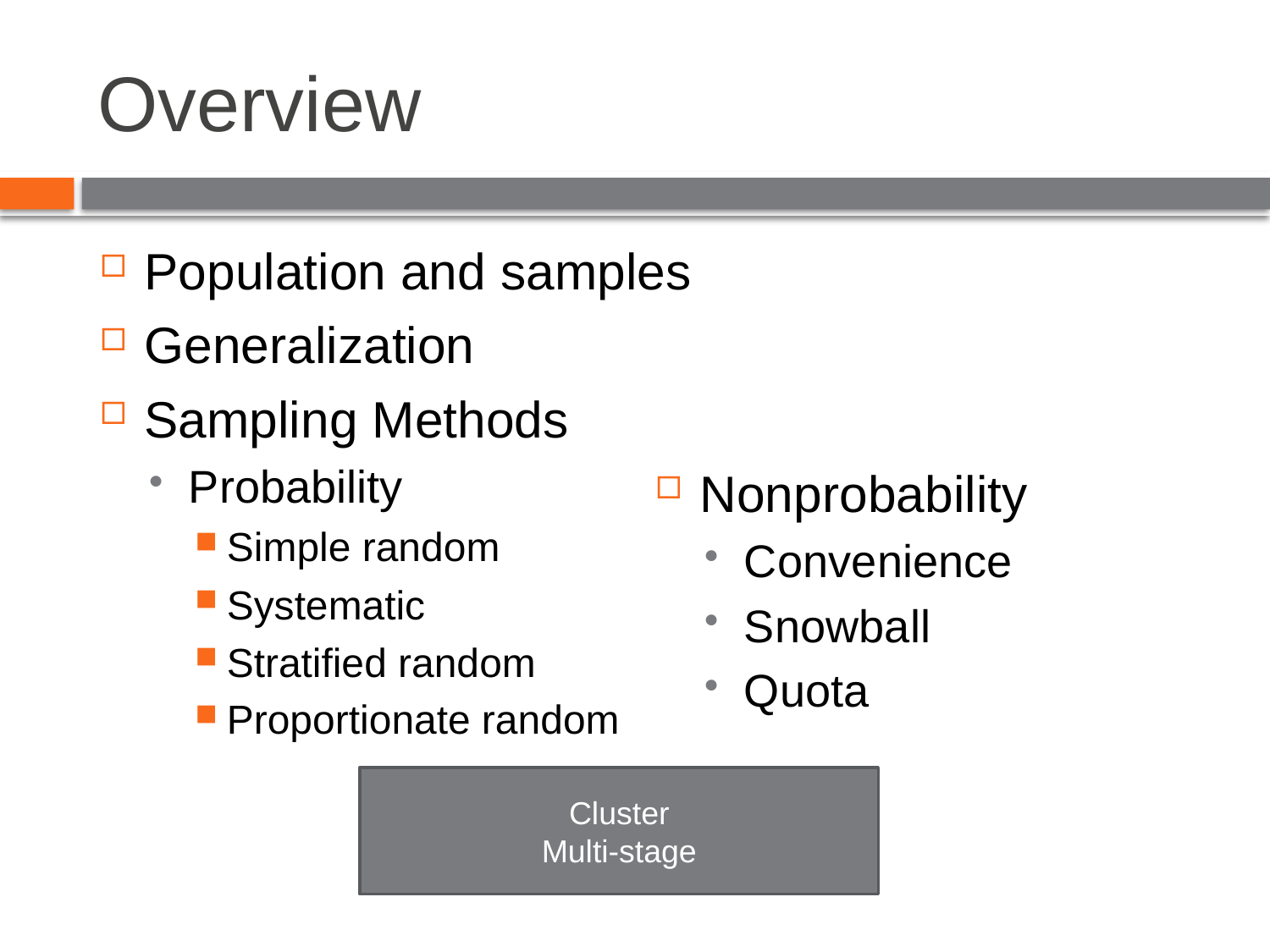

# Overview
Population and samples
Generalization
Sampling Methods
Probability
Simple random
Systematic
Stratified random
Proportionate random
Nonprobability
Convenience
Snowball
Quota

Cluster
Multi-stage